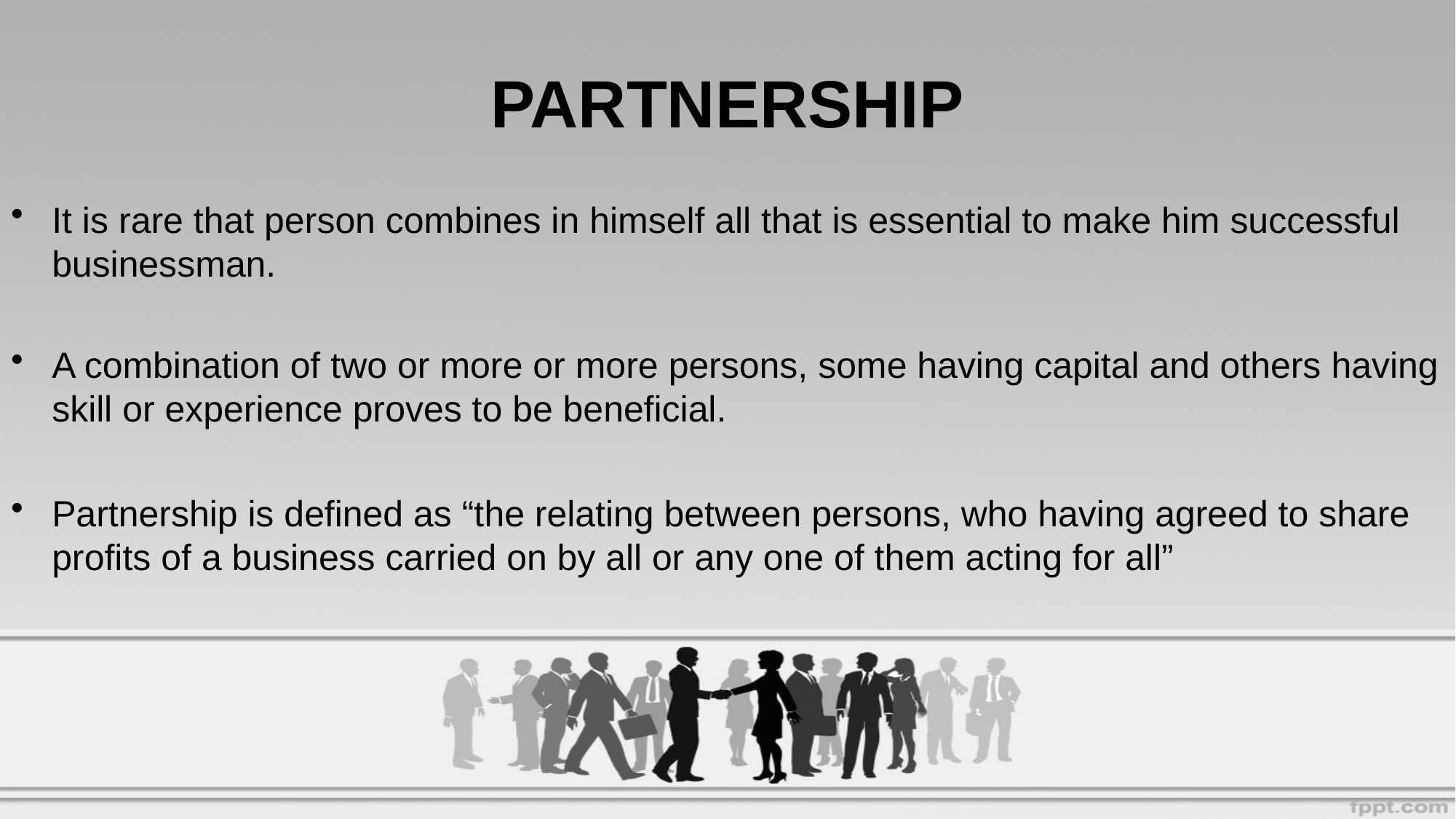

# PARTNERSHIP
It is rare that person combines in himself all that is essential to make him successful businessman.

A combination of two or more or more persons, some having capital and others having skill or experience proves to be beneficial.

Partnership is defined as “the relating between persons, who having agreed to share profits of a business carried on by all or any one of them acting for all”